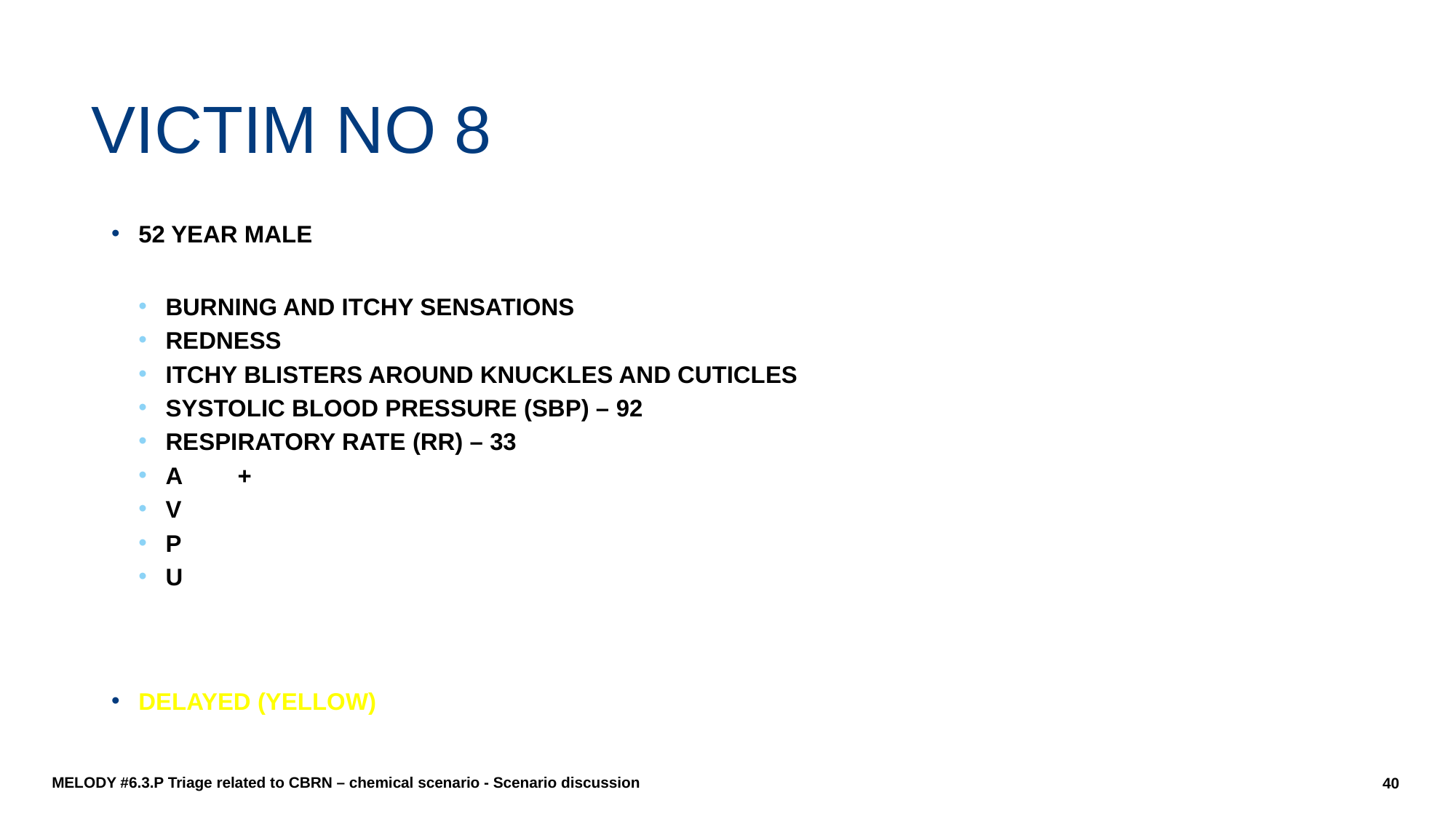

# VICTIM NO 8
52 YEAR MALE

BURNING AND ITCHY SENSATIONS
REDNESS
ITCHY BLISTERS AROUND KNUCKLES AND CUTICLES
SYSTOLIC BLOOD PRESSURE (SBP) – 92
RESPIRATORY RATE (RR) – 33
A	+
V
P
U

DELAYED (YELLOW)

MELODY #6.3.P Triage related to CBRN – chemical scenario - Scenario discussion
40